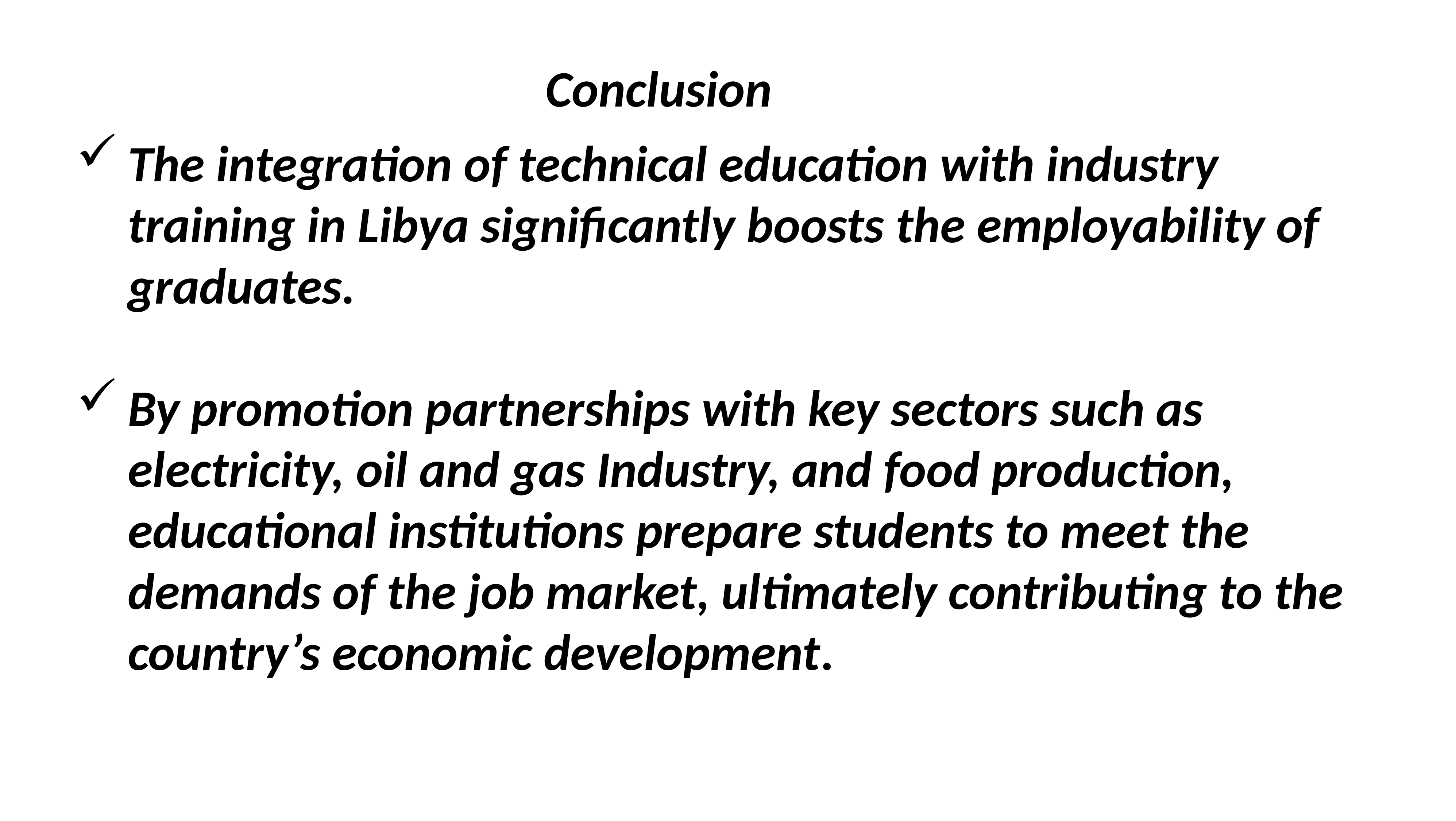

Conclusion
The integration of technical education with industry training in Libya significantly boosts the employability of graduates.

By promotion partnerships with key sectors such as electricity, oil and gas Industry, and food production, educational institutions prepare students to meet the demands of the job market, ultimately contributing to the country’s economic development.